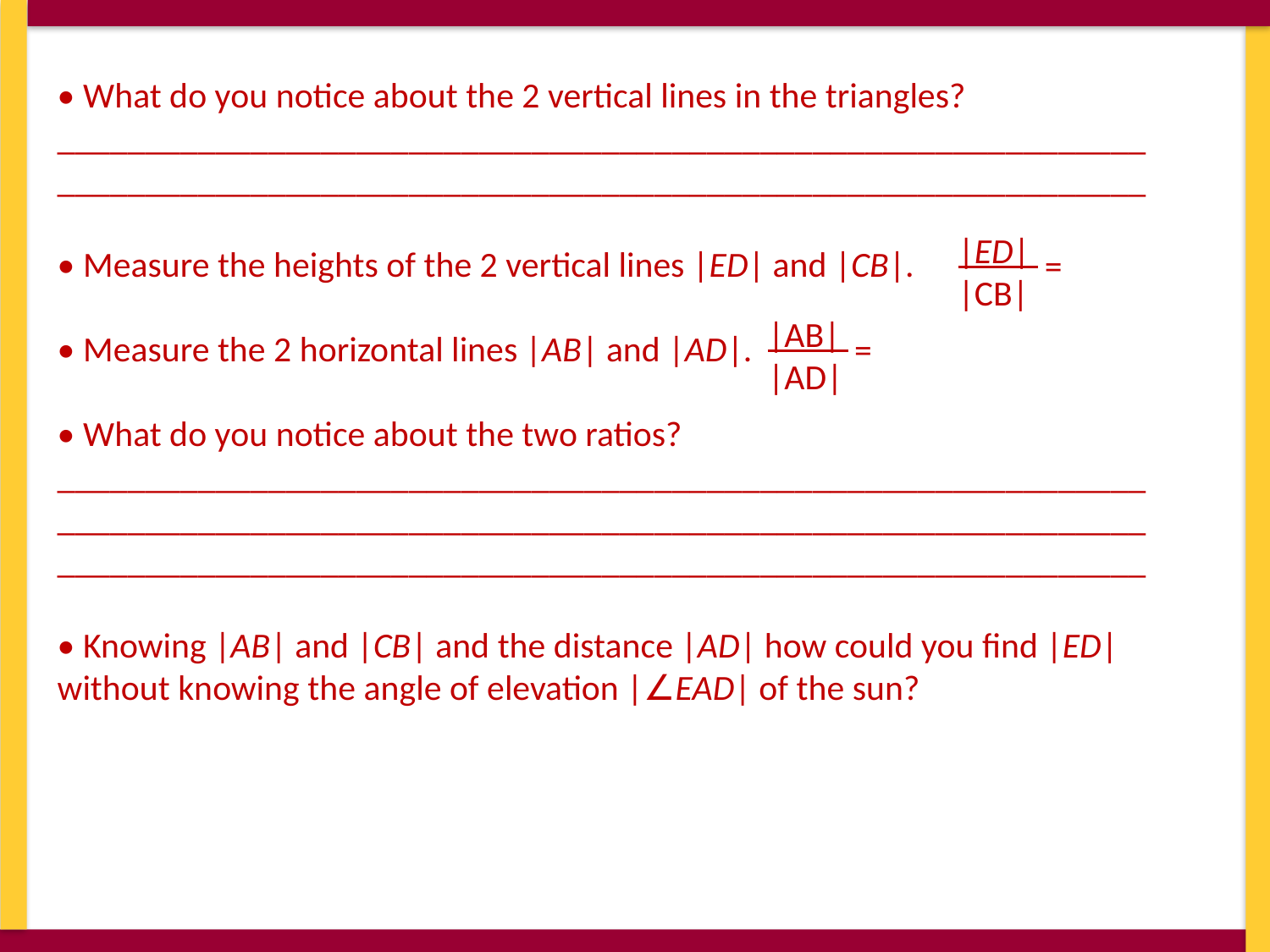

• What do you notice about the 2 vertical lines in the triangles? ____________________________________________________________________________________________________________________________

• Measure the heights of the 2 vertical lines |ED| and |CB|.

• Measure the 2 horizontal lines |AB| and |AD|.

• What do you notice about the two ratios? ______________________________________________________________
____________________________________________________________________________________________________________________________

• Knowing |AB| and |CB| and the distance |AD| how could you find |ED| without knowing the angle of elevation |∠EAD| of the sun?
|ED|
|CB|
=
|AB|
|AD|
=